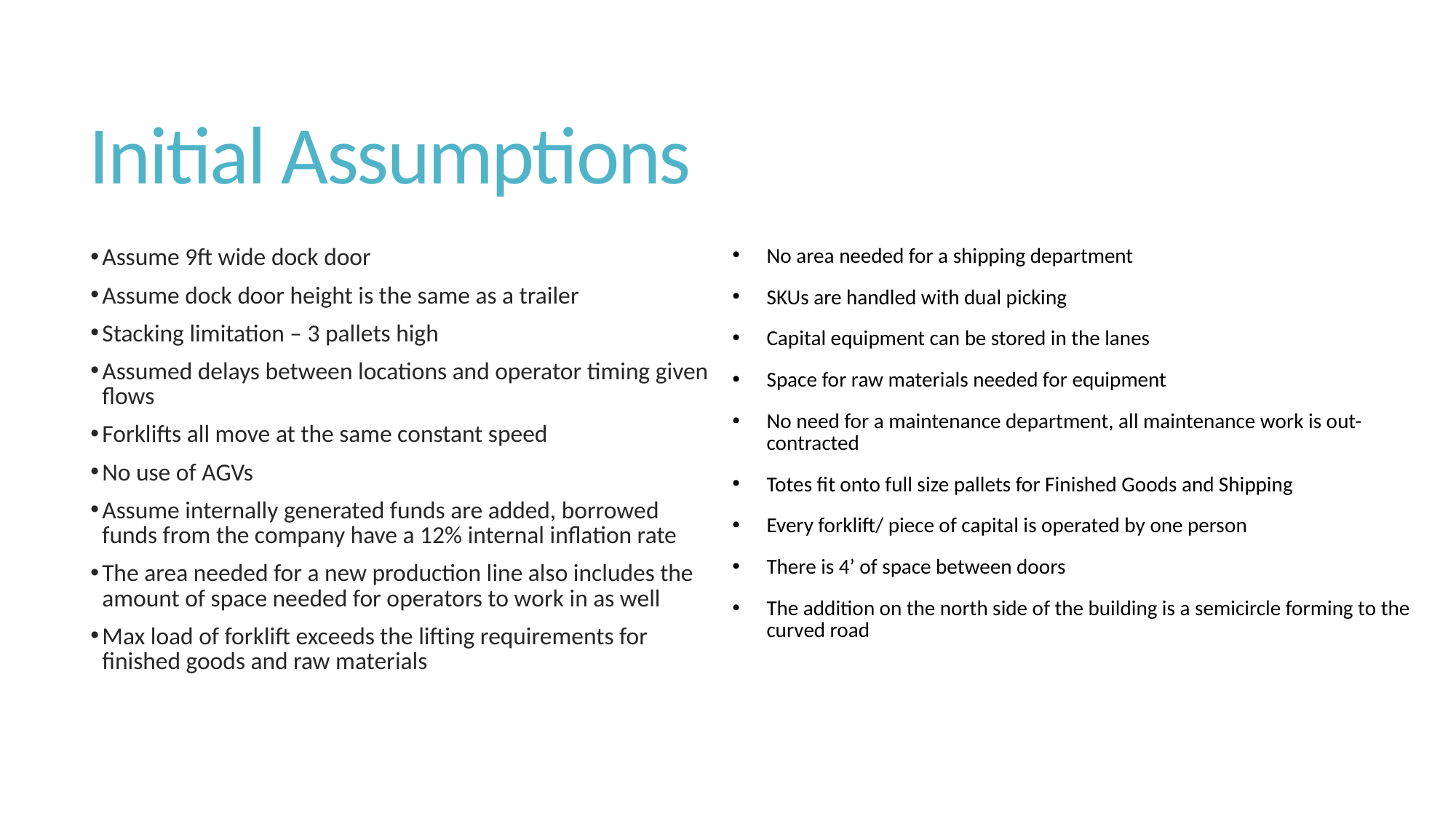

# Initial Assumptions
Assume 9ft wide dock door
Assume dock door height is the same as a trailer
Stacking limitation – 3 pallets high
Assumed delays between locations and operator timing given flows
Forklifts all move at the same constant speed
No use of AGVs
Assume internally generated funds are added, borrowed funds from the company have a 12% internal inflation rate
The area needed for a new production line also includes the amount of space needed for operators to work in as well
Max load of forklift exceeds the lifting requirements for finished goods and raw materials

No area needed for a shipping department
SKUs are handled with dual picking
Capital equipment can be stored in the lanes
Space for raw materials needed for equipment
No need for a maintenance department, all maintenance work is out-contracted
Totes fit onto full size pallets for Finished Goods and Shipping
Every forklift/ piece of capital is operated by one person
There is 4’ of space between doors
The addition on the north side of the building is a semicircle forming to the curved road